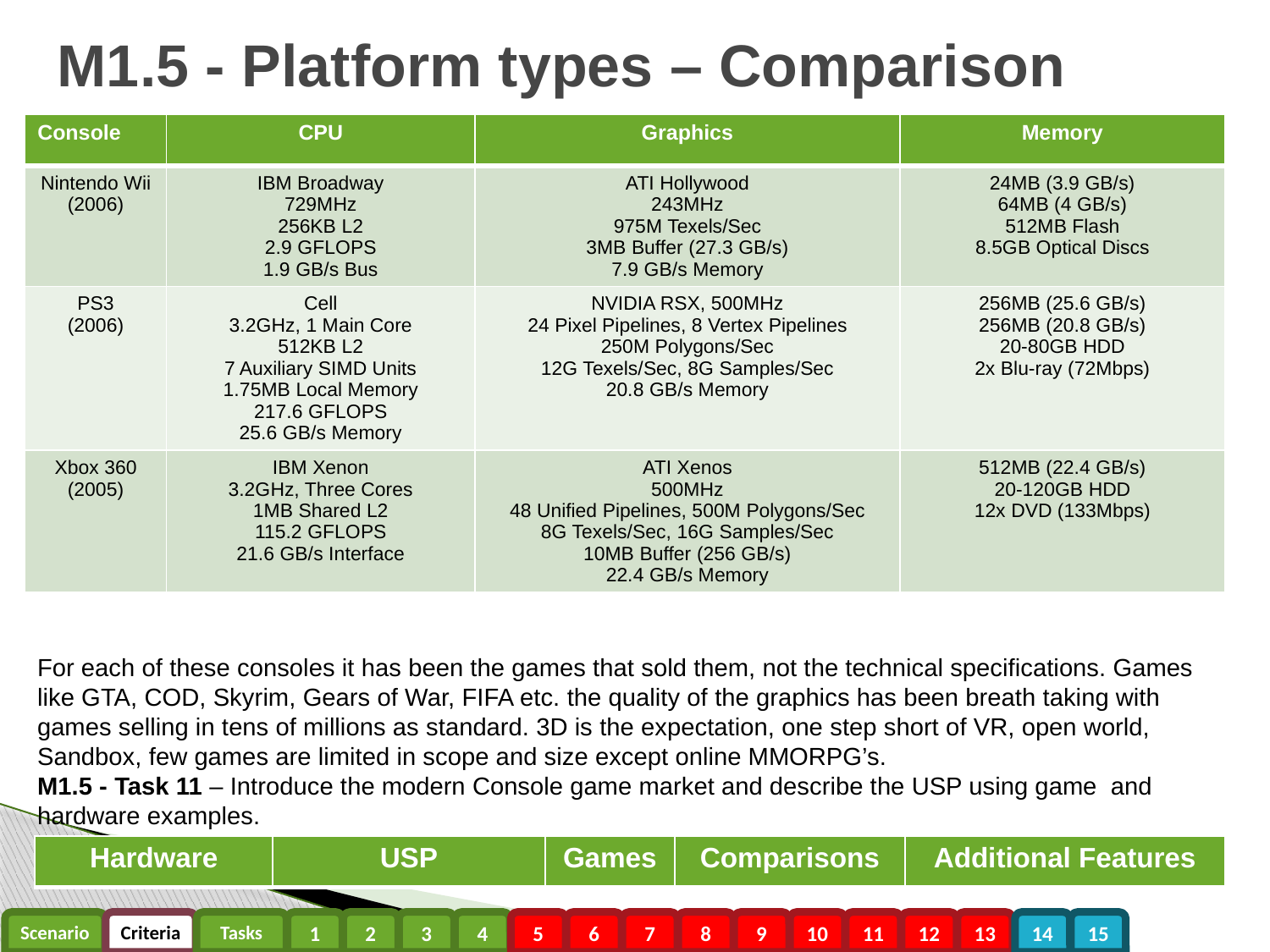

M1.5 - Platform types – Comparison
| Console | CPU | Graphics | Memory |
| --- | --- | --- | --- |
| Nintendo Wii (2006) | IBM Broadway 729MHz 256KB L2 2.9 GFLOPS 1.9 GB/s Bus | ATI Hollywood 243MHz 975M Texels/Sec 3MB Buffer (27.3 GB/s) 7.9 GB/s Memory | 24MB (3.9 GB/s) 64MB (4 GB/s) 512MB Flash 8.5GB Optical Discs |
| PS3 (2006) | Cell 3.2GHz, 1 Main Core 512KB L2 7 Auxiliary SIMD Units 1.75MB Local Memory 217.6 GFLOPS 25.6 GB/s Memory | NVIDIA RSX, 500MHz 24 Pixel Pipelines, 8 Vertex Pipelines 250M Polygons/Sec 12G Texels/Sec, 8G Samples/Sec 20.8 GB/s Memory | 256MB (25.6 GB/s) 256MB (20.8 GB/s) 20-80GB HDD 2x Blu-ray (72Mbps) |
| Xbox 360 (2005) | IBM Xenon 3.2GHz, Three Cores 1MB Shared L2 115.2 GFLOPS 21.6 GB/s Interface | ATI Xenos 500MHz 48 Unified Pipelines, 500M Polygons/Sec 8G Texels/Sec, 16G Samples/Sec 10MB Buffer (256 GB/s) 22.4 GB/s Memory | 512MB (22.4 GB/s) 20-120GB HDD 12x DVD (133Mbps) |
For each of these consoles it has been the games that sold them, not the technical specifications. Games like GTA, COD, Skyrim, Gears of War, FIFA etc. the quality of the graphics has been breath taking with games selling in tens of millions as standard. 3D is the expectation, one step short of VR, open world, Sandbox, few games are limited in scope and size except online MMORPG’s.
M1.5 - Task 11 – Introduce the modern Console game market and describe the USP using game  and hardware examples.
| Hardware | USP | Games | Comparisons | Additional Features |
| --- | --- | --- | --- | --- |